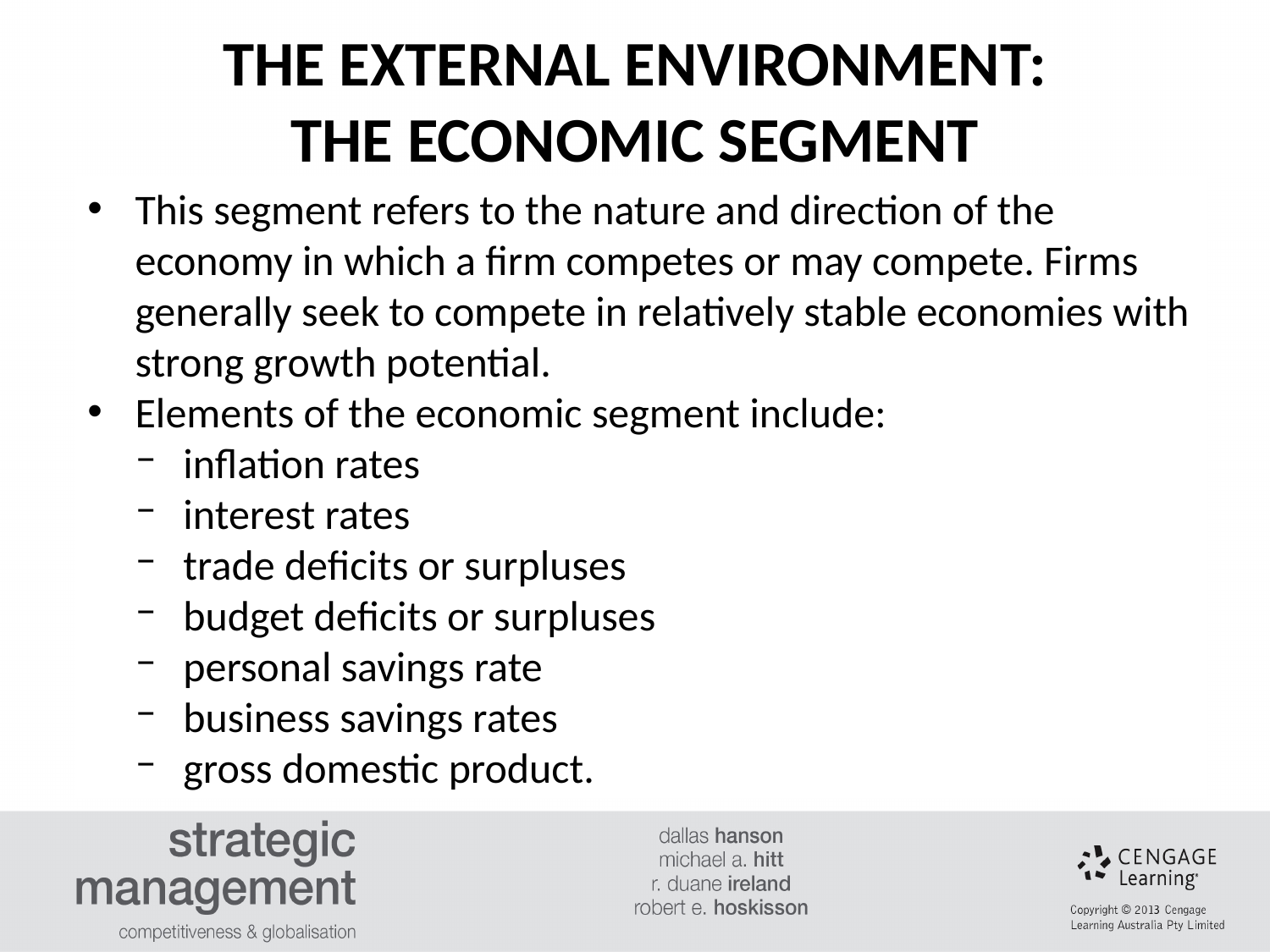

THE EXTERNAL ENVIRONMENT:
THE ECONOMIC SEGMENT
#
This segment refers to the nature and direction of the economy in which a firm competes or may compete. Firms generally seek to compete in relatively stable economies with strong growth potential.
Elements of the economic segment include:
inflation rates
interest rates
trade deficits or surpluses
budget deficits or surpluses
personal savings rate
business savings rates
gross domestic product.